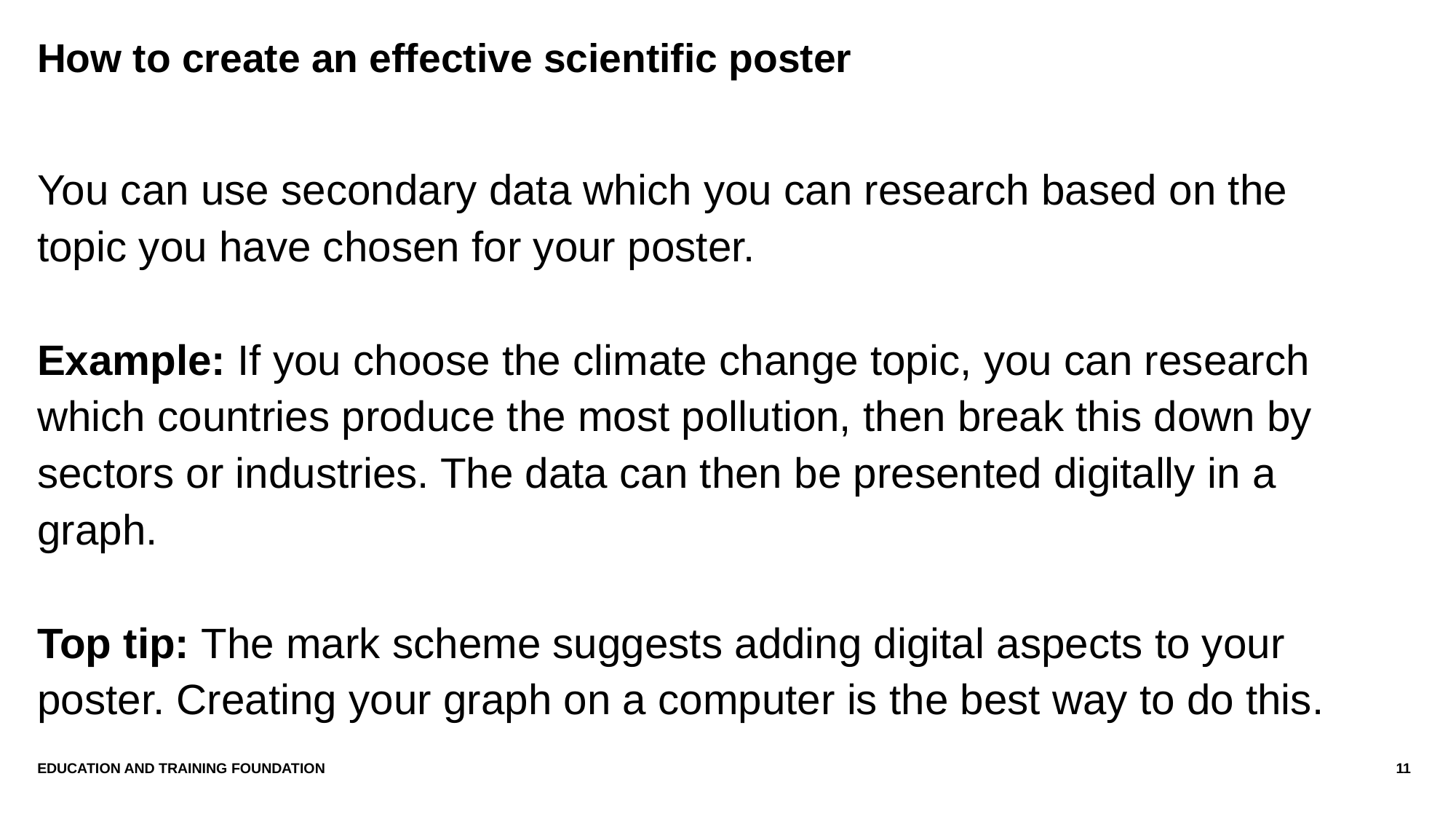

# How to create an effective scientific poster
You can use secondary data which you can research based on the topic you have chosen for your poster.

Example: If you choose the climate change topic, you can research which countries produce the most pollution, then break this down by sectors or industries. The data can then be presented digitally in a graph.

Top tip: The mark scheme suggests adding digital aspects to your poster. Creating your graph on a computer is the best way to do this.

Education and Training Foundation
11